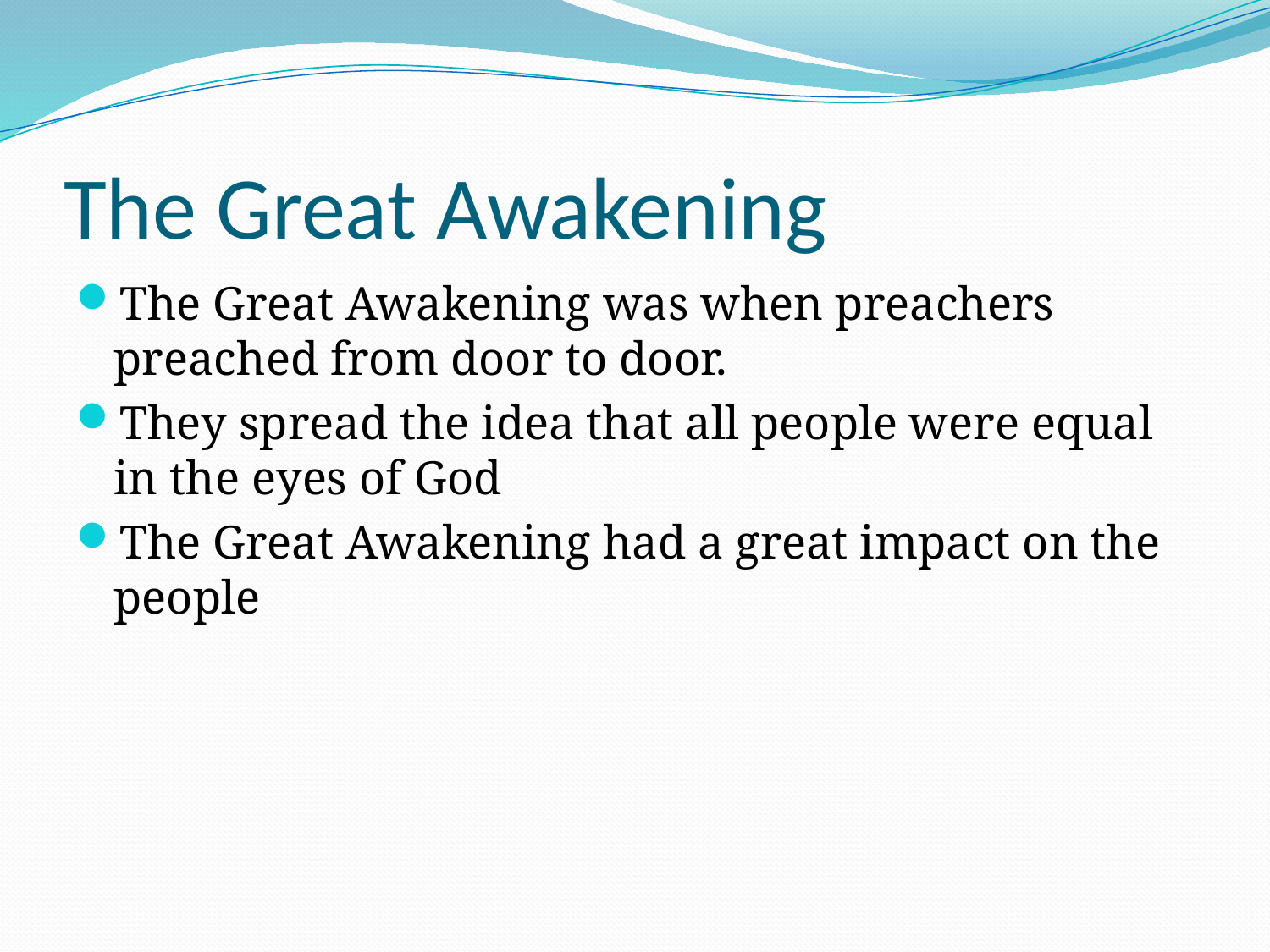

# The Great Awakening
The Great Awakening was when preachers preached from door to door.
They spread the idea that all people were equal in the eyes of God
The Great Awakening had a great impact on the people